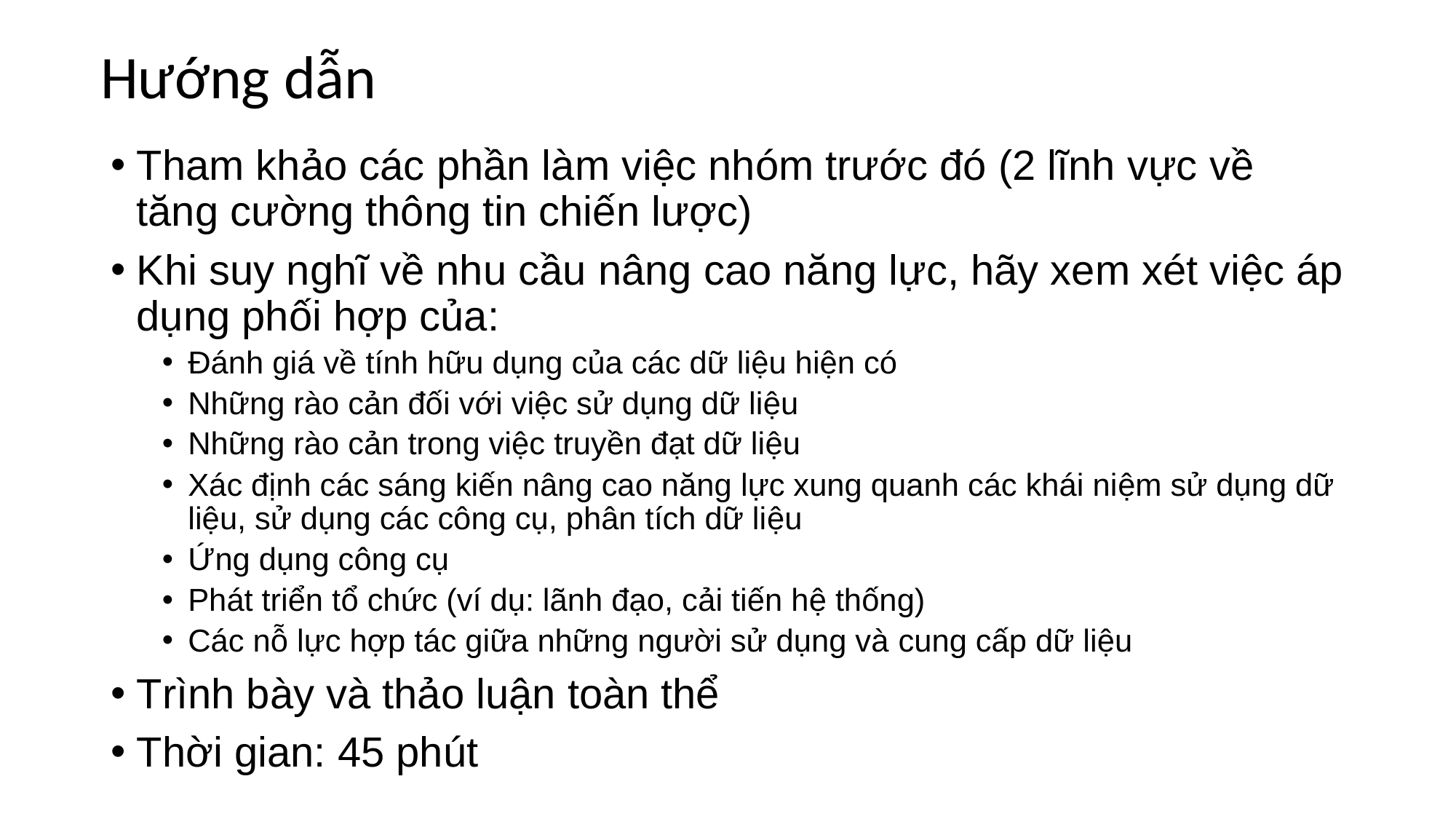

# Hướng dẫn
Tham khảo các phần làm việc nhóm trước đó (2 lĩnh vực về tăng cường thông tin chiến lược)
Khi suy nghĩ về nhu cầu nâng cao năng lực, hãy xem xét việc áp dụng phối hợp của:
Đánh giá về tính hữu dụng của các dữ liệu hiện có
Những rào cản đối với việc sử dụng dữ liệu
Những rào cản trong việc truyền đạt dữ liệu
Xác định các sáng kiến nâng cao năng lực xung quanh các khái niệm sử dụng dữ liệu, sử dụng các công cụ, phân tích dữ liệu
Ứng dụng công cụ
Phát triển tổ chức (ví dụ: lãnh đạo, cải tiến hệ thống)
Các nỗ lực hợp tác giữa những người sử dụng và cung cấp dữ liệu
Trình bày và thảo luận toàn thể
Thời gian: 45 phút